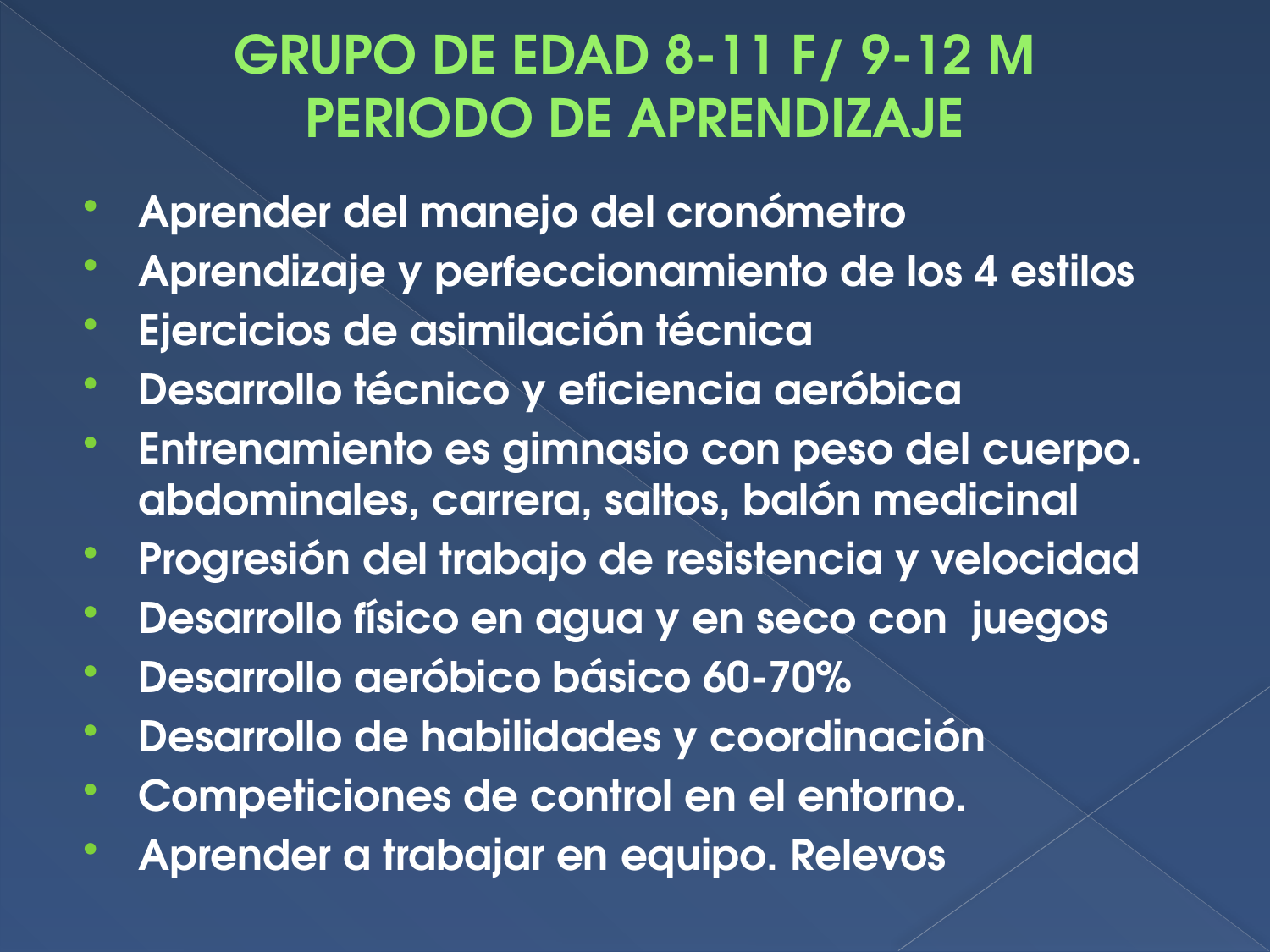

# GRUPO DE EDAD 8-11 F/ 9-12 M PERIODO DE APRENDIZAJE
Aprender del manejo del cronómetro
Aprendizaje y perfeccionamiento de los 4 estilos
Ejercicios de asimilación técnica
Desarrollo técnico y eficiencia aeróbica
Entrenamiento es gimnasio con peso del cuerpo. abdominales, carrera, saltos, balón medicinal
Progresión del trabajo de resistencia y velocidad
Desarrollo físico en agua y en seco con  juegos
Desarrollo aeróbico básico 60-70%
Desarrollo de habilidades y coordinación
Competiciones de control en el entorno.
Aprender a trabajar en equipo. Relevos